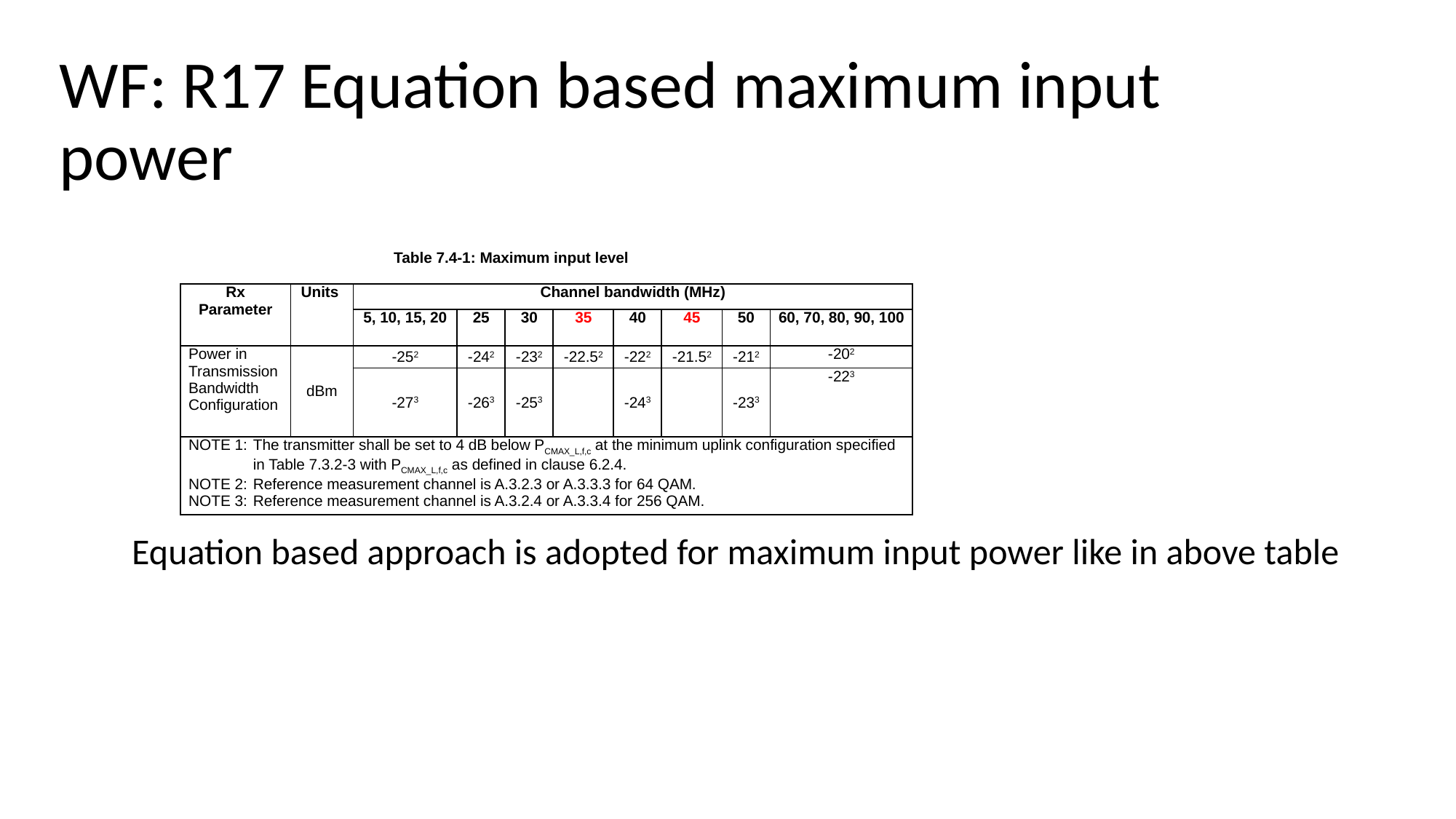

# WF: R17 Equation based maximum input power
Table 7.4-1: Maximum input level
| Rx Parameter | Units | Channel bandwidth (MHz) |  |  |  |  |  |  |  |
| --- | --- | --- | --- | --- | --- | --- | --- | --- | --- |
|  |  | 5, 10, 15, 20 | 25 | 30 | 35 | 40 | 45 | 50 | 60, 70, 80, 90, 100 |
| Power in Transmission Bandwidth Configuration | dBm | -252 | -242 | -232 | -22.52 | -222 | -21.52 | -212 | -202 |
|  |  | -273 | -263 | -253 |  | -243 |  | -233 | -223 |
| NOTE 1: The transmitter shall be set to 4 dB below PCMAX\_L,f,c at the minimum uplink configuration specified in Table 7.3.2-3 with PCMAX\_L,f,c as defined in clause 6.2.4. NOTE 2: Reference measurement channel is A.3.2.3 or A.3.3.3 for 64 QAM. NOTE 3: Reference measurement channel is A.3.2.4 or A.3.3.4 for 256 QAM. |  |  |  |  |  |  |  |  |  |
Equation based approach is adopted for maximum input power like in above table